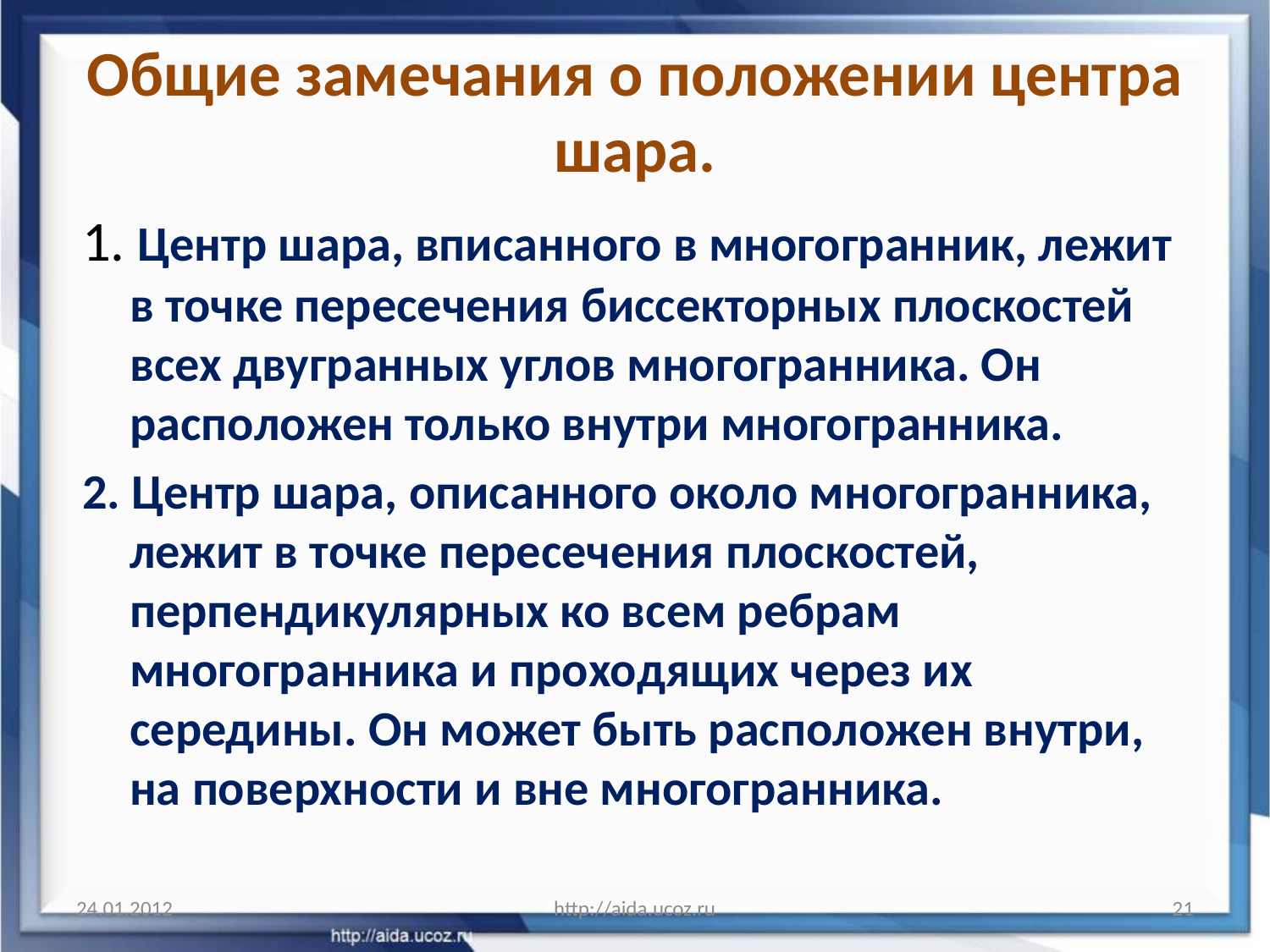

# Общие замечания о положении центра шара.
1. Центр шара, вписанного в многогранник, лежит в точке пересечения биссекторных плоскостей всех двугранных углов многогранника. Он расположен только внутри многогранника.
2. Центр шара, описанного около многогранника, лежит в точке пересечения плоскостей, перпендикулярных ко всем ребрам многогранника и проходящих через их середины. Он может быть расположен внутри, на поверхности и вне многогранника.
24.01.2012
http://aida.ucoz.ru
21